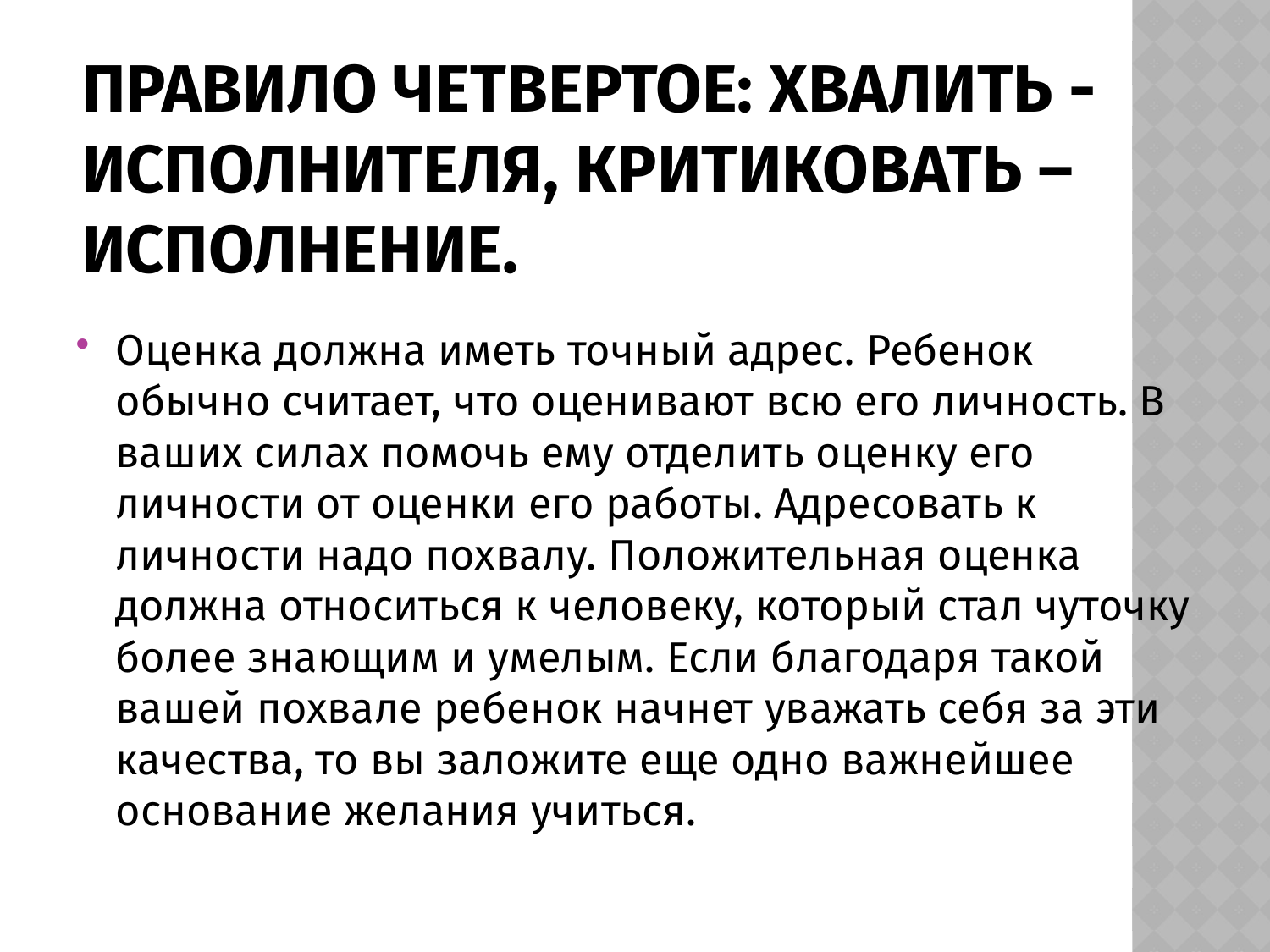

# Правило четвертое: хвалить - исполнителя, критиковать – исполнение.
Оценка должна иметь точный адрес. Ребенок обычно считает, что оценивают всю его личность. В ваших силах помочь ему отделить оценку его личности от оценки его работы. Адресовать к личности надо похвалу. Положительная оценка должна относиться к человеку, который стал чуточку более знающим и умелым. Если благодаря такой вашей похвале ребенок начнет уважать себя за эти качества, то вы заложите еще одно важнейшее основание желания учиться.